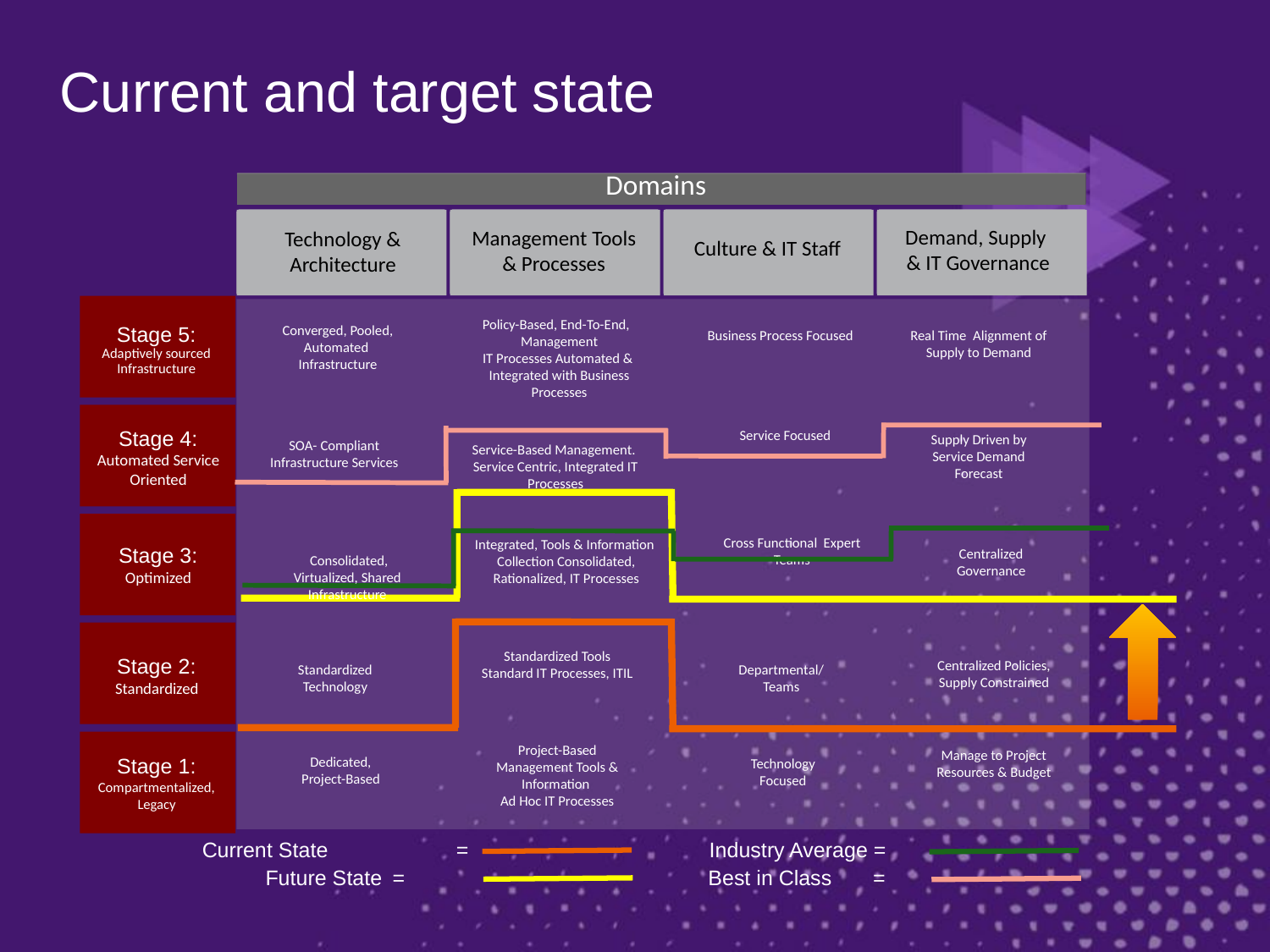

# Current and target state
Domains

Culture & IT Staff
Demand, Supply
& IT Governance
Management Tools & Processes
Technology &
Architecture

Policy-Based, End-To-End,   Management
IT Processes Automated &  Integrated with Business Processes

Converged, Pooled, Automated  Infrastructure
Stage 5:
Adaptively sourced Infrastructure
Business Process Focused
Real Time  Alignment of Supply to Demand

Stage 4:
Automated Service Oriented
Service Focused

Supply Driven by Service Demand Forecast
SOA- Compliant Infrastructure Services
Service-Based Management.
Service Centric, Integrated IT Processes

Cross Functional  Expert Teams
Integrated, Tools & Information
Collection Consolidated, Rationalized, IT Processes
Stage 3:
Optimized
Centralized Governance
 Consolidated, Virtualized, Shared Infrastructure

Standardized Tools Standard IT Processes, ITIL
Stage 2:
Standardized
Centralized Policies, Supply Constrained
Standardized Technology
Departmental/ Teams

Project-Based Management Tools & Information
Ad Hoc IT Processes

Manage to Project Resources & Budget
Stage 1:
Compartmentalized, Legacy
Dedicated, Project-Based
Technology Focused
Current State 	=

Industry Average =

Future State	=

Best in Class       =